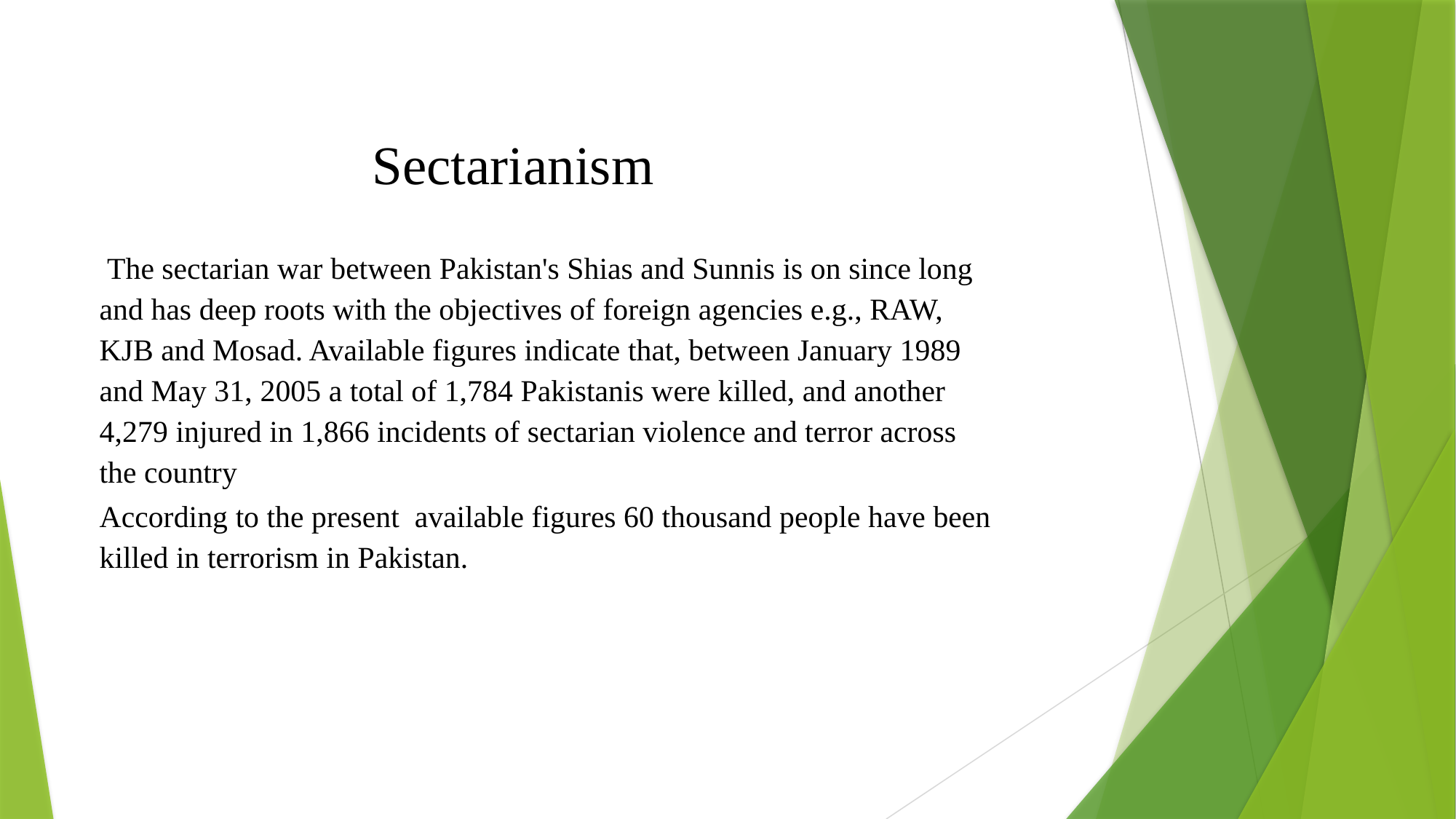

Sectarianism

 The sectarian war between Pakistan's Shias and Sunnis is on since long and has deep roots with the objectives of foreign agencies e.g., RAW, KJB and Mosad. Available figures indicate that, between January 1989 and May 31, 2005 a total of 1,784 Pakistanis were killed, and another 4,279 injured in 1,866 incidents of sectarian violence and terror across the country
According to the present  available figures 60 thousand people have been killed in terrorism in Pakistan.